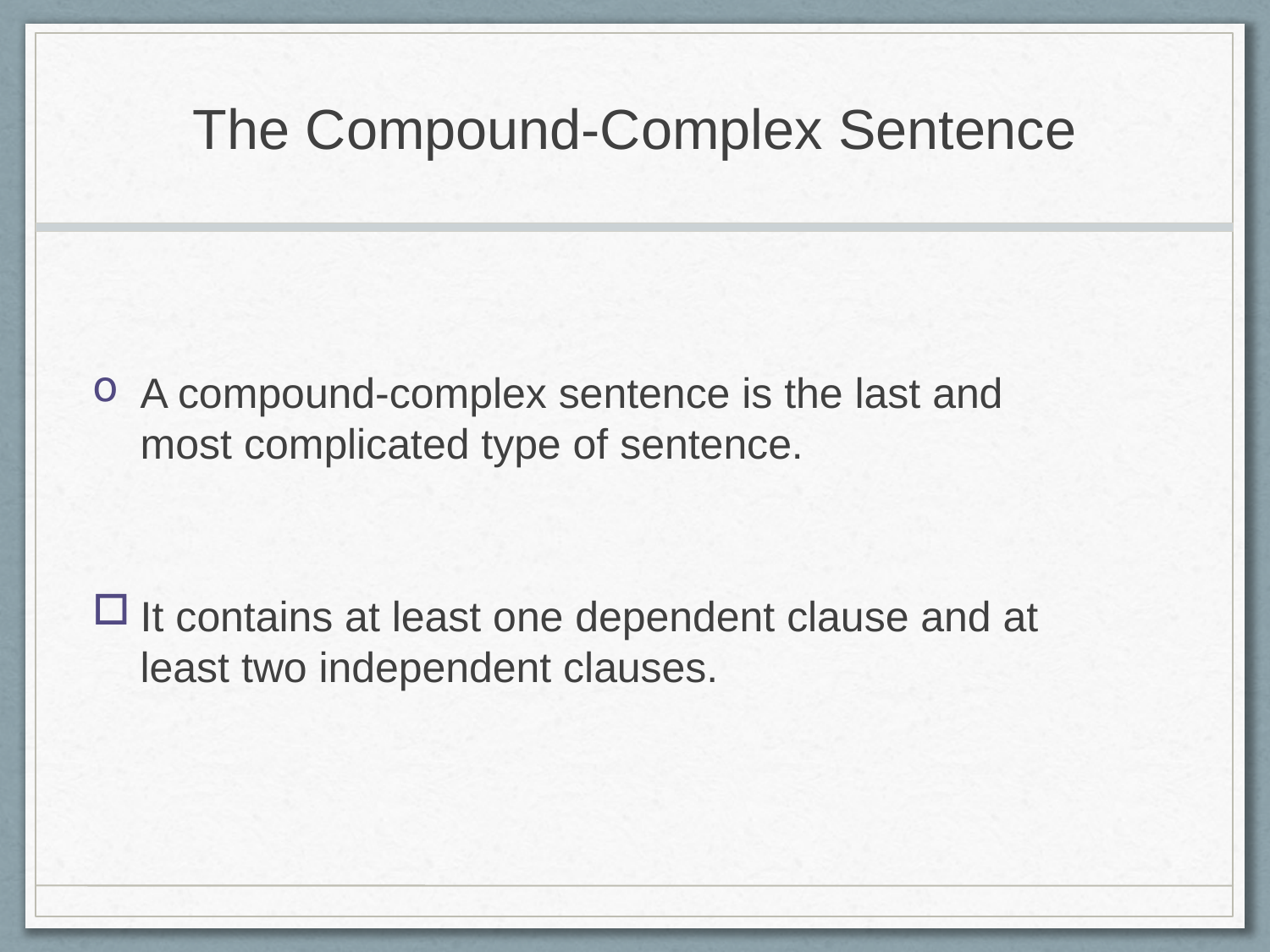

# The Compound-Complex Sentence
A compound-complex sentence is the last and most complicated type of sentence.

It contains at least one dependent clause and at least two independent clauses.